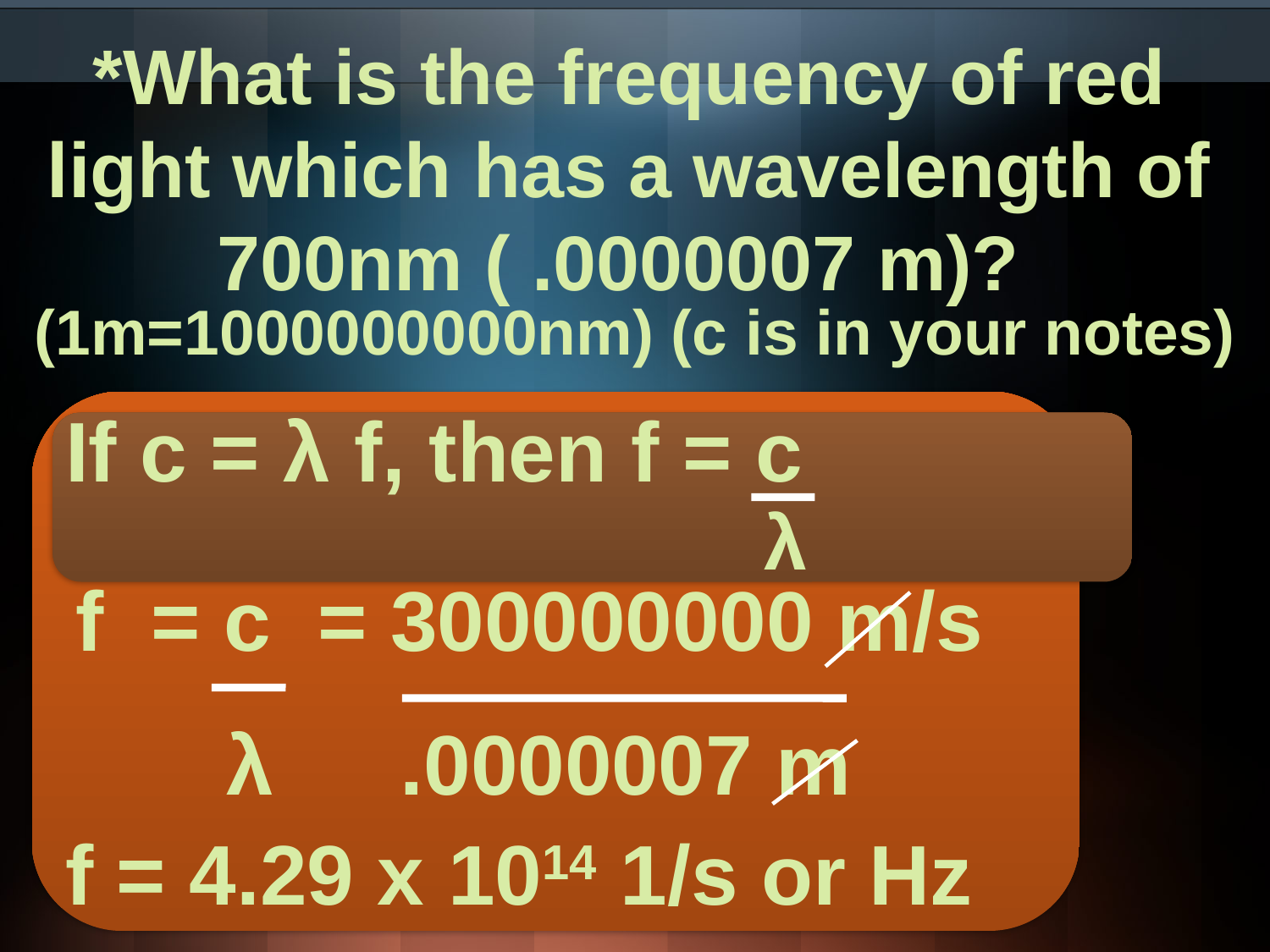

*What is the frequency of red light which has a wavelength of 700nm ( .0000007 m)?

(1m=1000000000nm) (c is in your notes)

f  = c  = 300000000 m/s
	 λ	   .0000007 m

f = 4.29 x 1014 1/s or Hz
If c = λ f, then f = c
λ